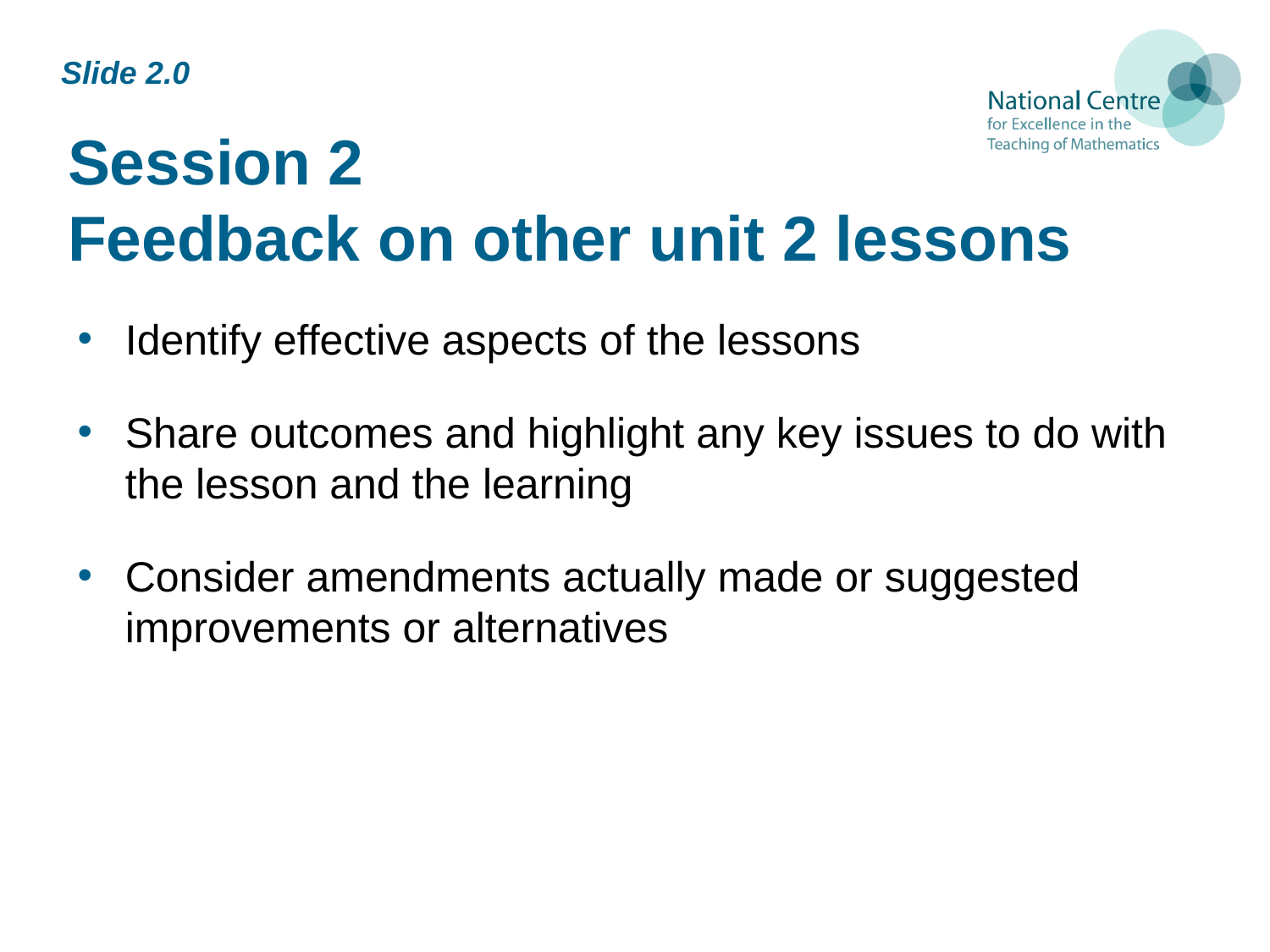

Slide 2.0
# Session 2 Feedback on other unit 2 lessons
Identify effective aspects of the lessons
Share outcomes and highlight any key issues to do with the lesson and the learning
Consider amendments actually made or suggested improvements or alternatives